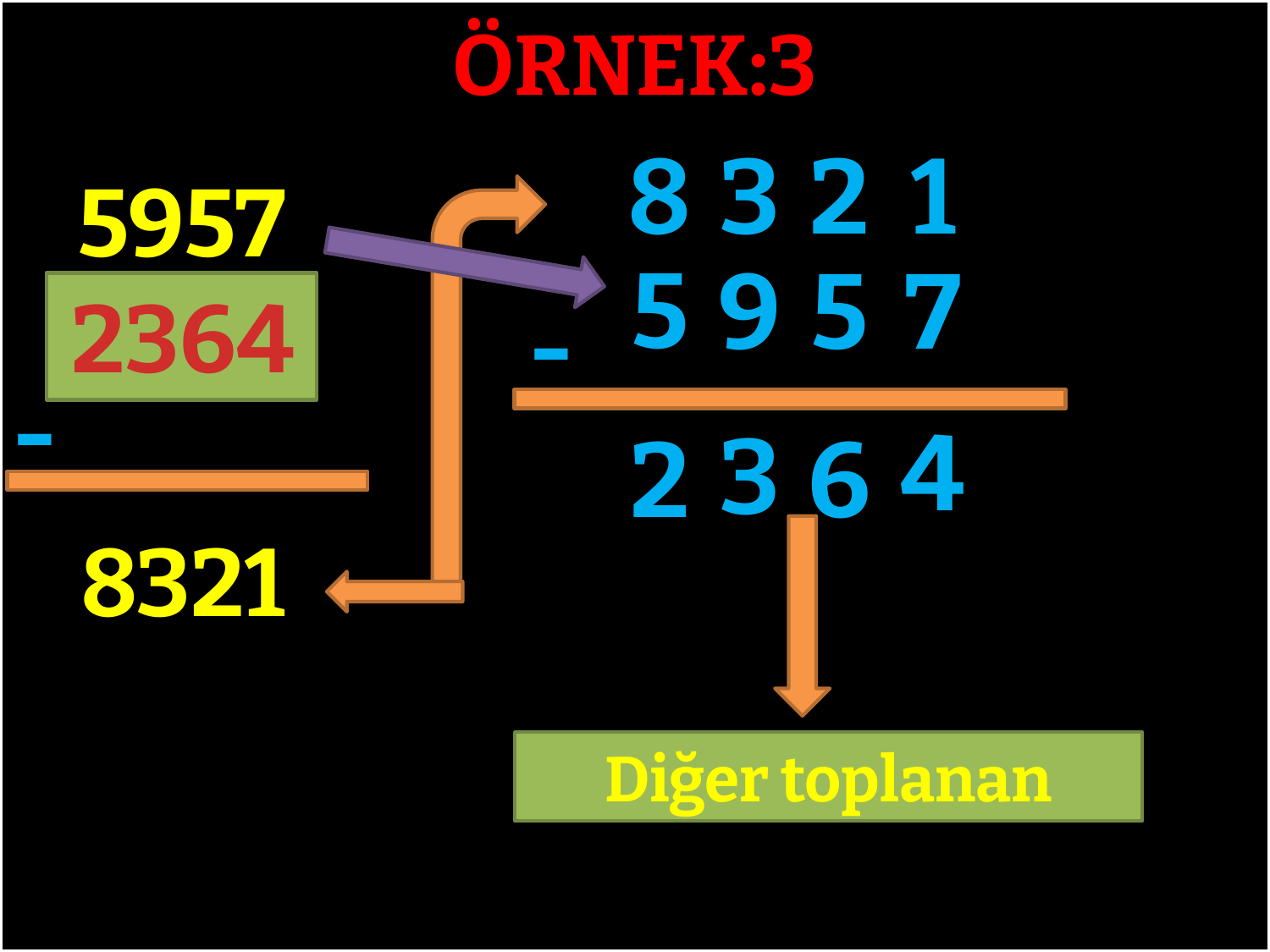

ÖRNEK:3
8
3
2
1
5957

5
9
5
7

2364

-
#
-

4
3
2
6

8321

Diğer toplanan